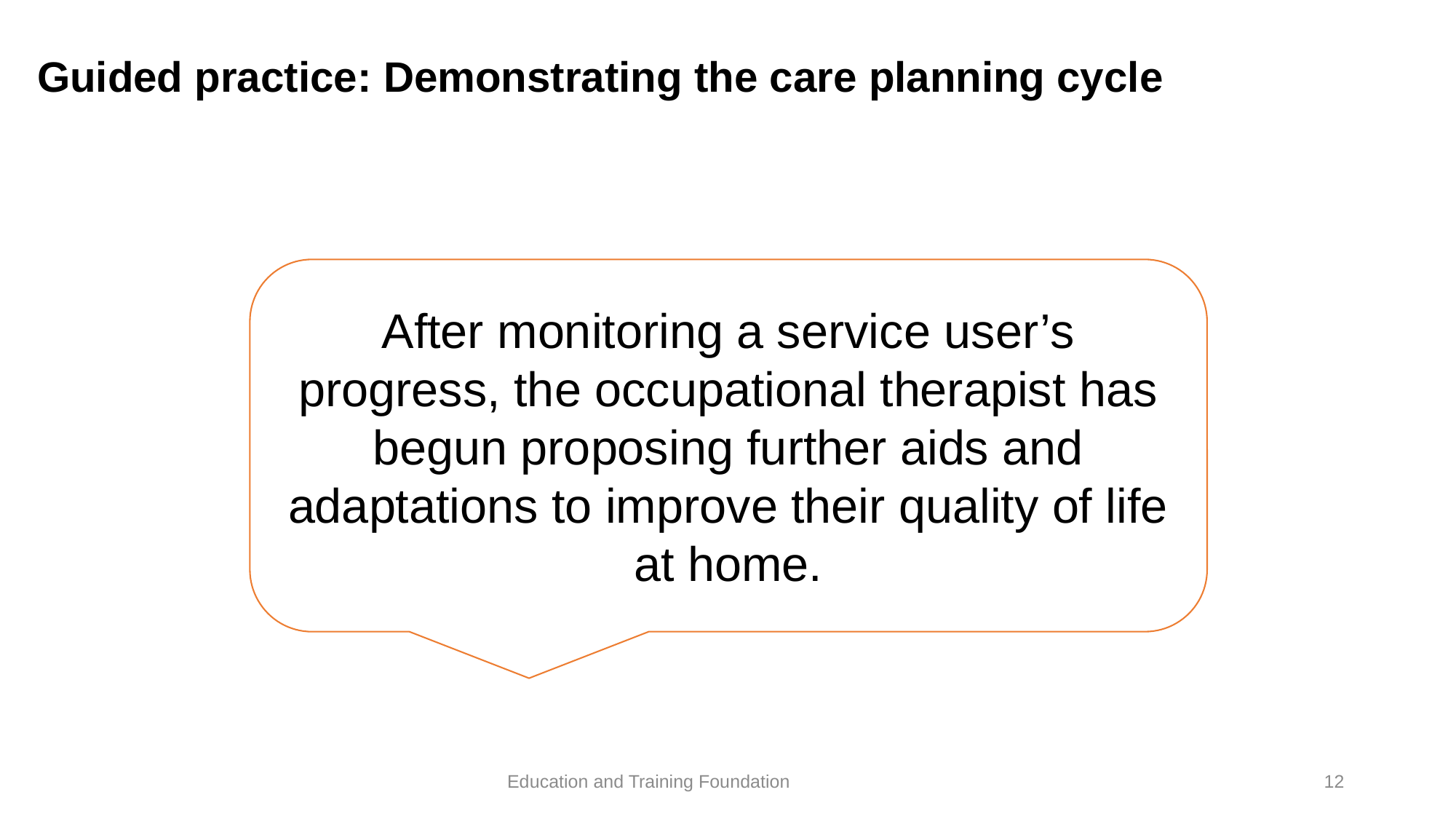

# Guided practice: Demonstrating the care planning cycle
After monitoring a service user’s progress, the occupational therapist has begun proposing further aids and adaptations to improve their quality of life at home.
12
Education and Training Foundation